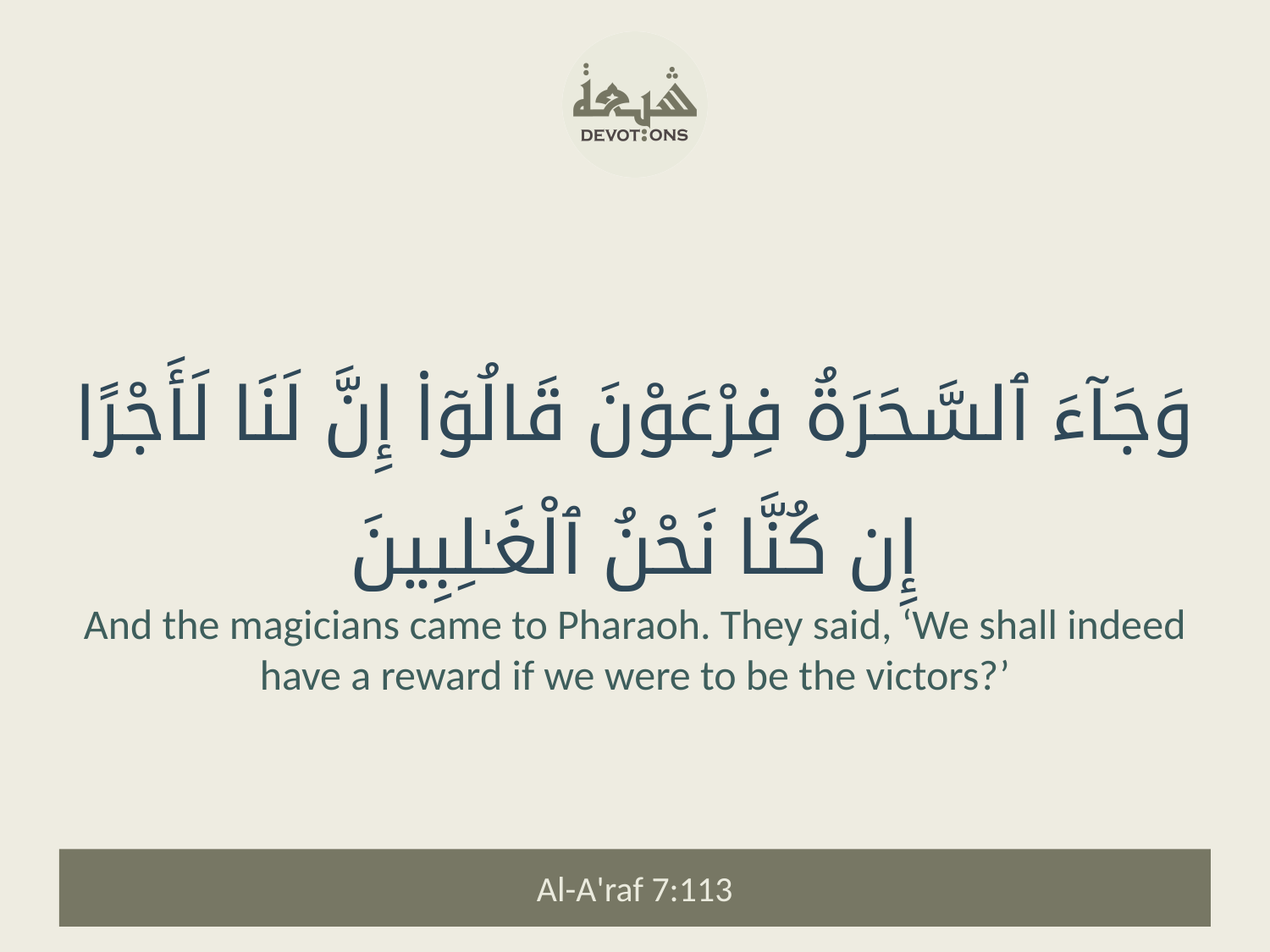

وَجَآءَ ٱلسَّحَرَةُ فِرْعَوْنَ قَالُوٓا۟ إِنَّ لَنَا لَأَجْرًا إِن كُنَّا نَحْنُ ٱلْغَـٰلِبِينَ
And the magicians came to Pharaoh. They said, ‘We shall indeed have a reward if we were to be the victors?’
Al-A'raf 7:113